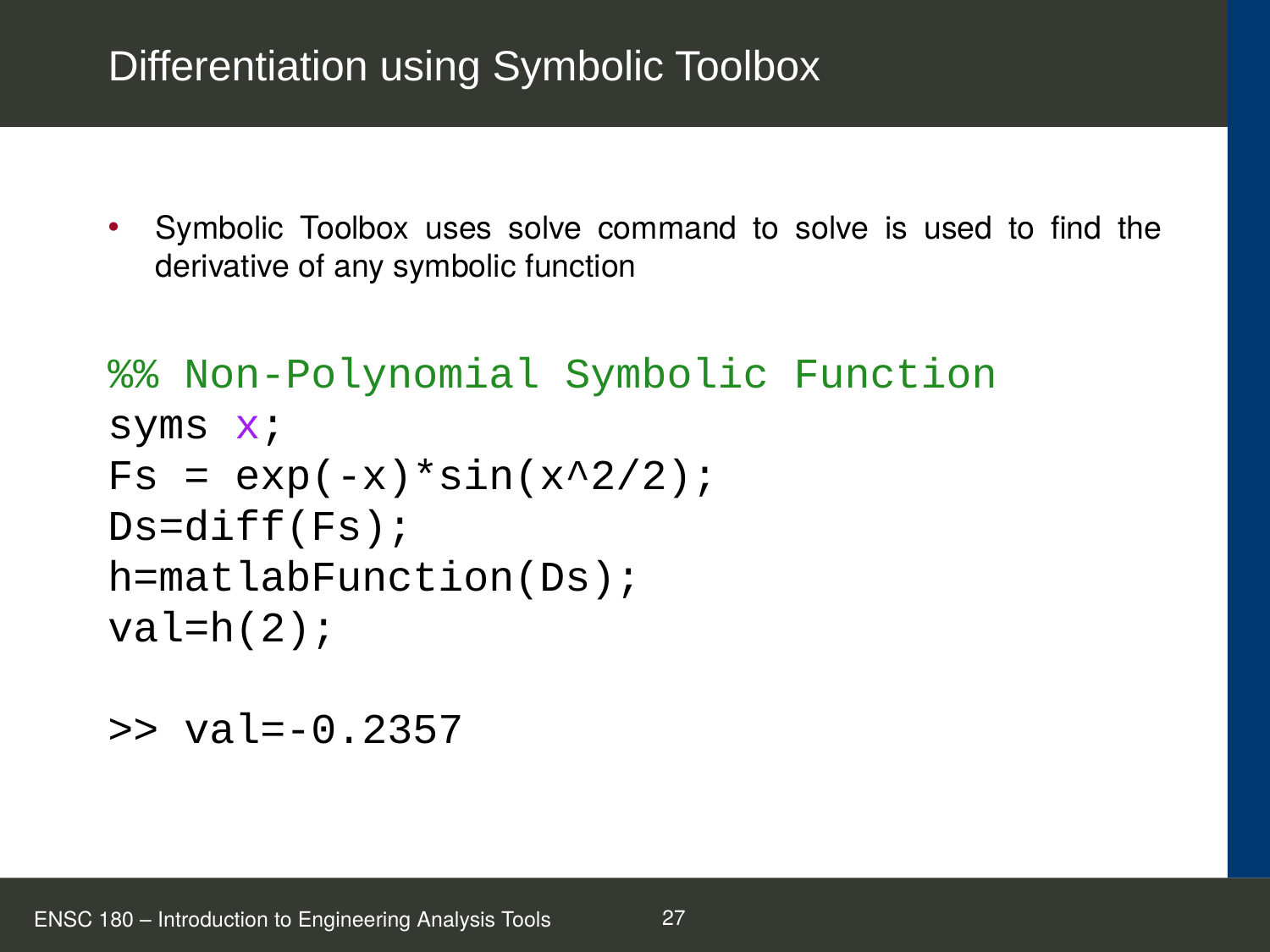

# Differentiation using Symbolic Toolbox
Symbolic Toolbox uses solve command to solve is used to find the derivative of any symbolic function

%% Non-Polynomial Symbolic Function
syms x;
Fs = exp(-x)*sin(x^2/2);
Ds=diff(Fs);
h=matlabFunction(Ds);
val=h(2);

>> val=-0.2357

ENSC 180 – Introduction to Engineering Analysis Tools